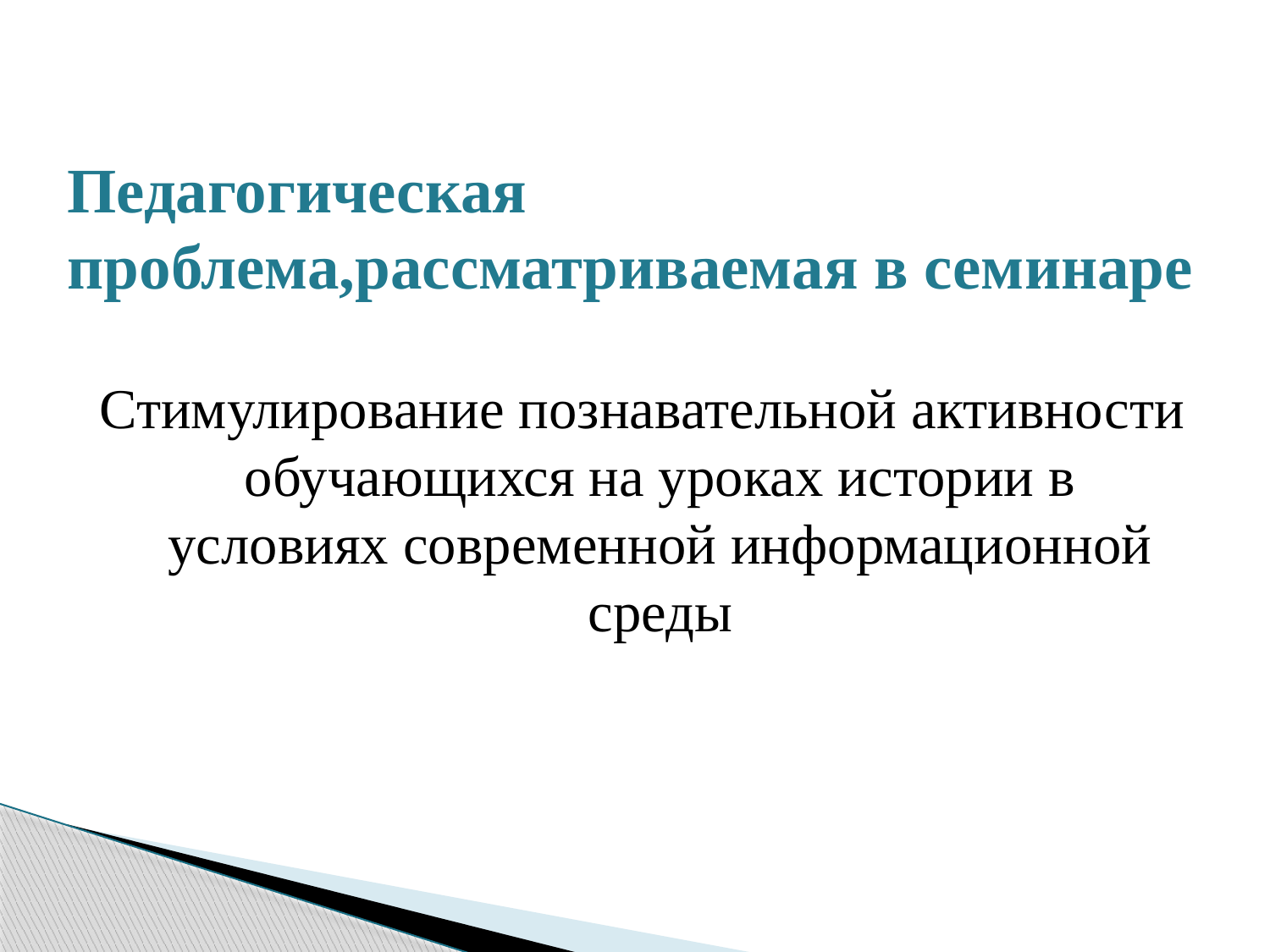

# Педагогическая проблема,рассматриваемая в семинаре
Стимулирование познавательной активности обучающихся на уроках истории в условиях современной информационной среды